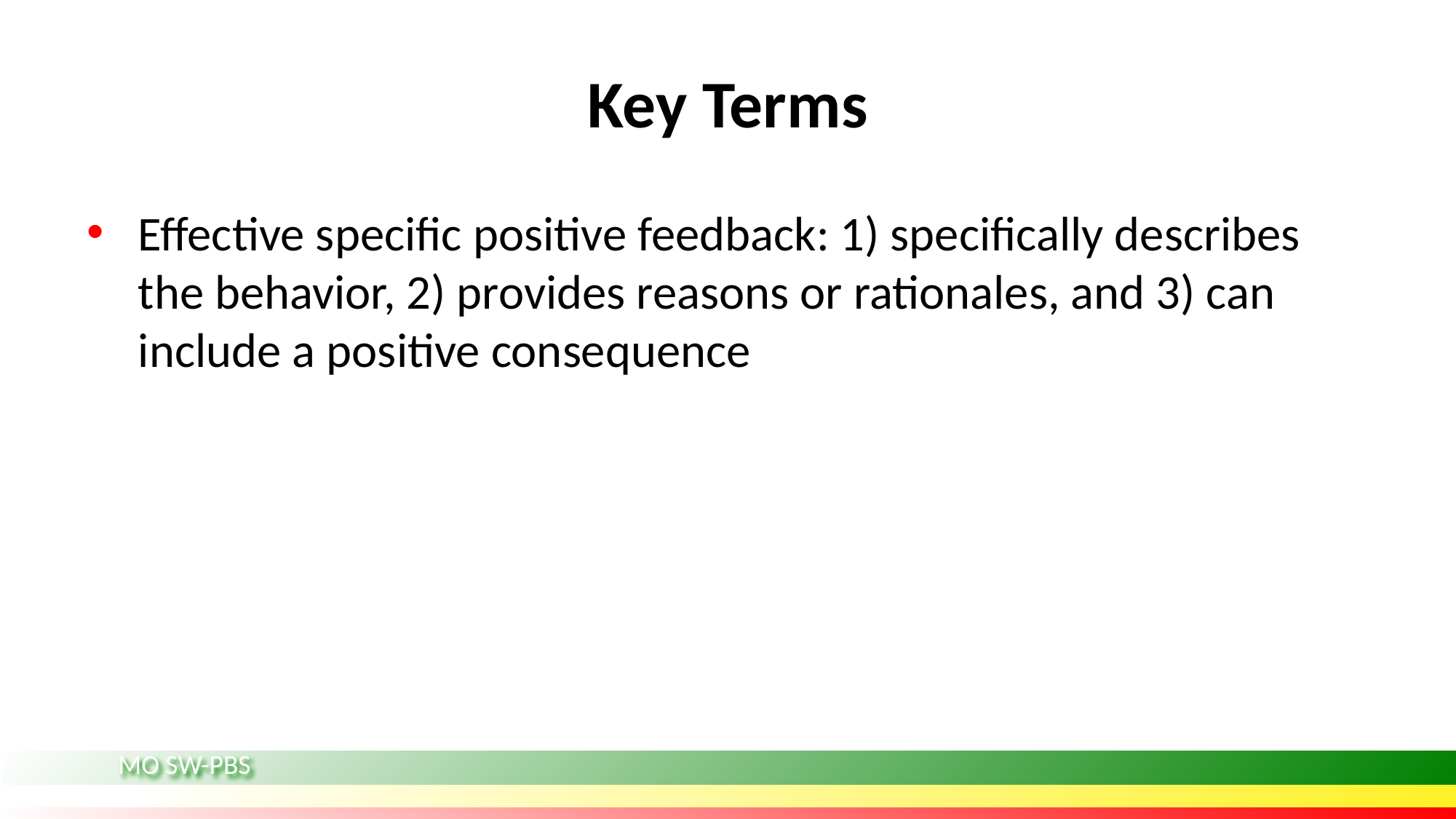

# Key Terms
Effective specific positive feedback: 1) specifically describes the behavior, 2) provides reasons or rationales, and 3) can include a positive consequence